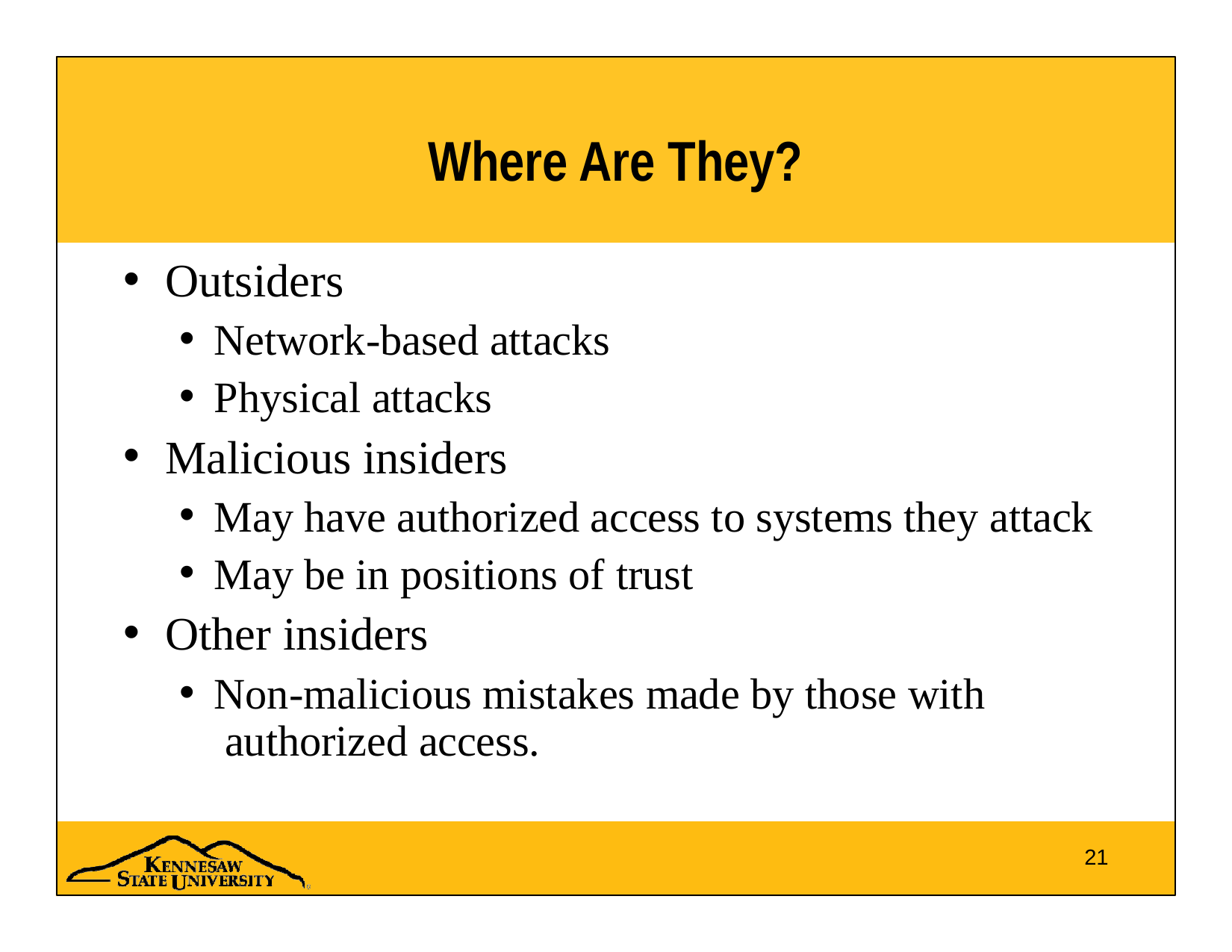

# Where Are They?
Outsiders
Network-based attacks
Physical attacks
Malicious insiders
May have authorized access to systems they attack
May be in positions of trust
Other insiders
Non-malicious mistakes made by those with  authorized access.

21